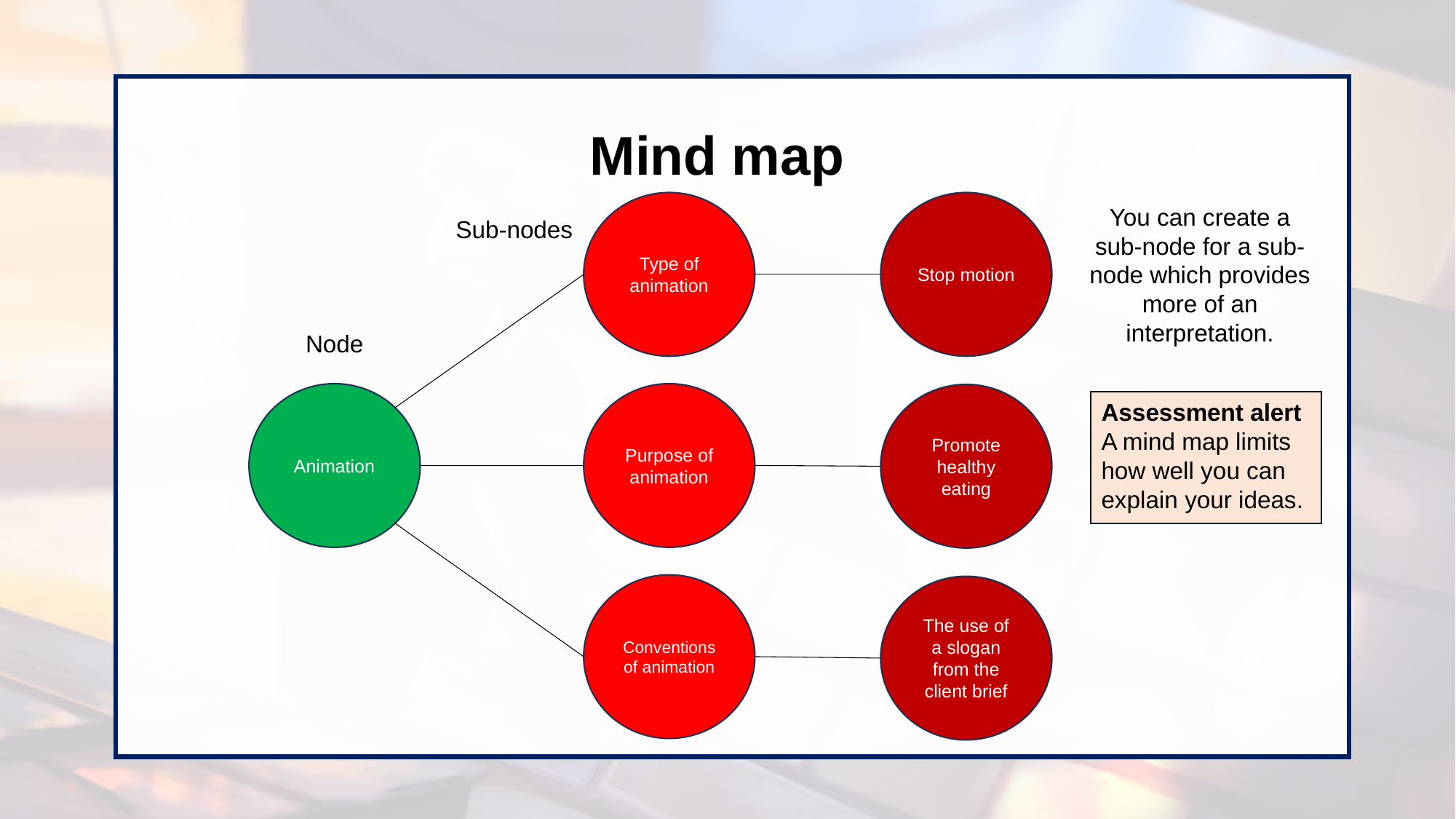

Mind map
Type of animation
Stop motion
You can create a sub-node for a sub-node which provides more of an interpretation.
Sub-nodes
Node
Animation
Purpose of animation
Promote healthy eating
Assessment alert
A mind map limits how well you can explain your ideas.
Conventions of animation
The use of a slogan from the client brief